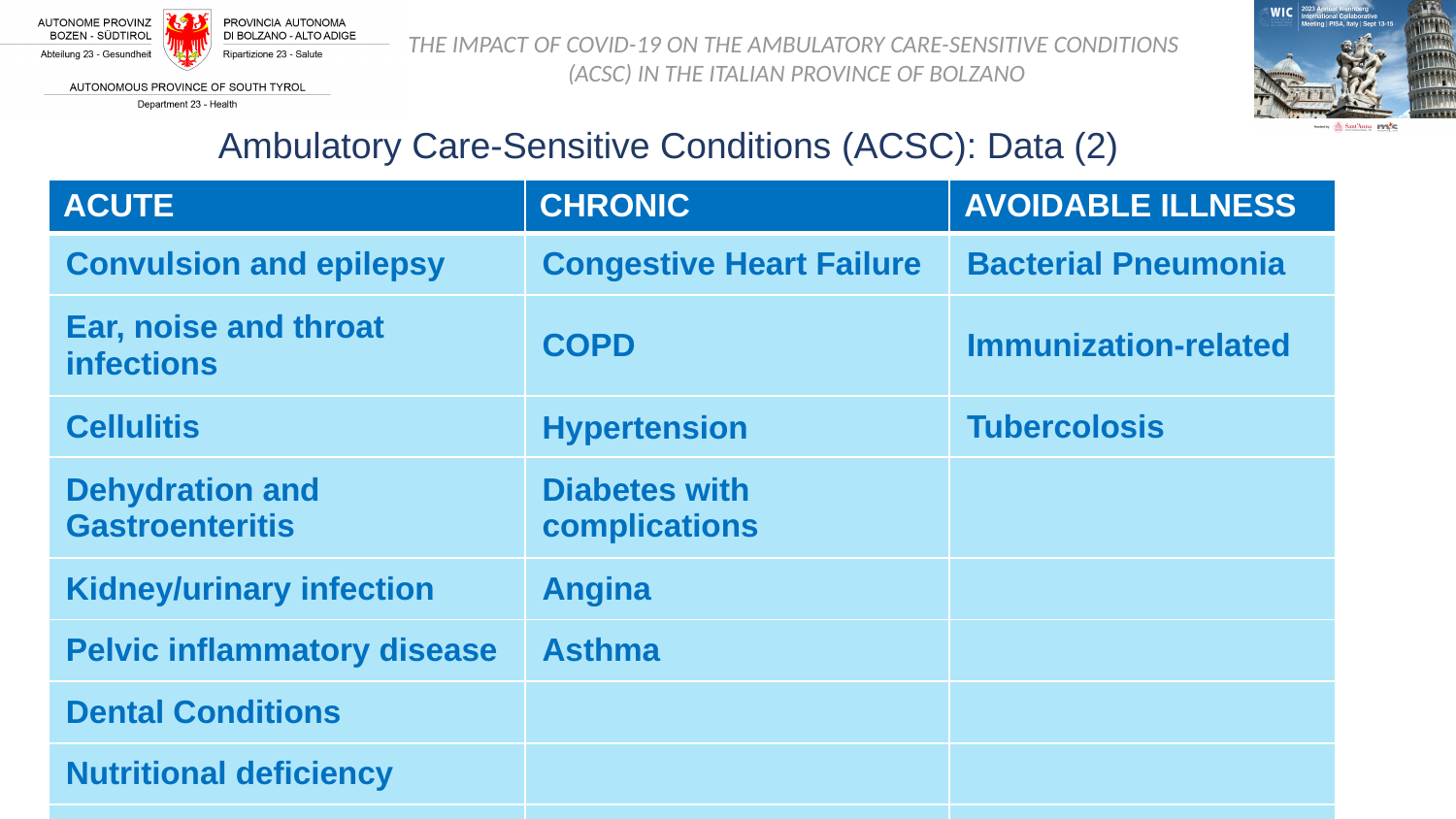

Ambulatory Care-Sensitive Conditions (ACSC): Data (2)
| ACUTE | CHRONIC | AVOIDABLE ILLNESS |
| --- | --- | --- |
| Convulsion and epilepsy | Congestive Heart Failure | Bacterial Pneumonia |
| Ear, noise and throat infections | COPD | Immunization-related |
| Cellulitis | Hypertension | Tubercolosis |
| Dehydration and Gastroenteritis | Diabetes with complications |  |
| Kidney/urinary infection | Angina |  |
| Pelvic inflammatory disease | Asthma |  |
| Dental Conditions |  |  |
| Nutritional deficiency |  |  |
| Hypoglycemia |  |  |
9